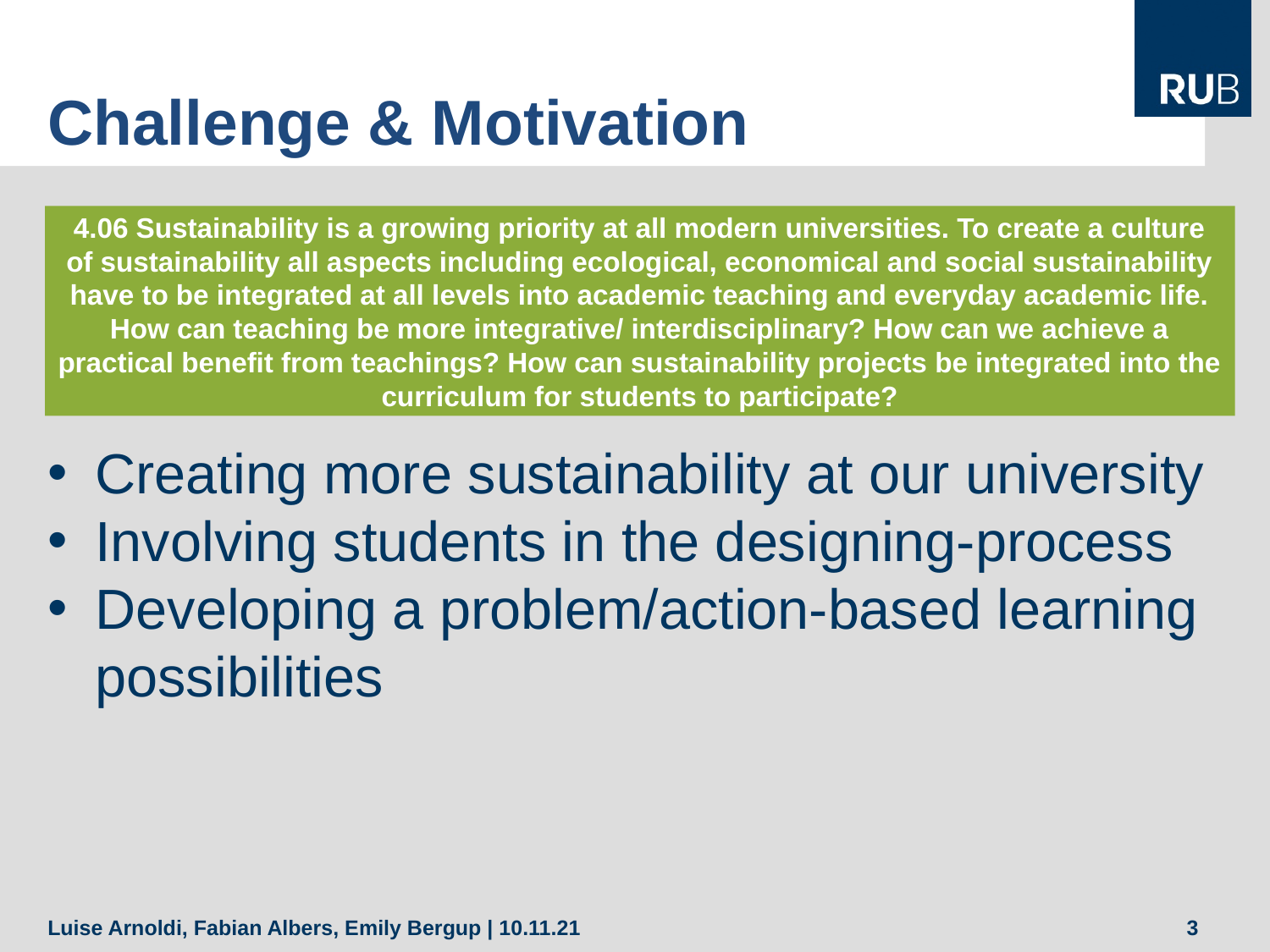

# Challenge & Motivation
4.06 Sustainability is a growing priority at all modern universities. To create a culture of sustainability all aspects including ecological, economical and social sustainability have to be integrated at all levels into academic teaching and everyday academic life. How can teaching be more integrative/ interdisciplinary? How can we achieve a practical benefit from teachings? How can sustainability projects be integrated into the curriculum for students to participate?

Creating more sustainability at our university
Involving students in the designing-process
Developing a problem/action-based learning possibilities

Luise Arnoldi, Fabian Albers, Emily Bergup | 10.11.21
3